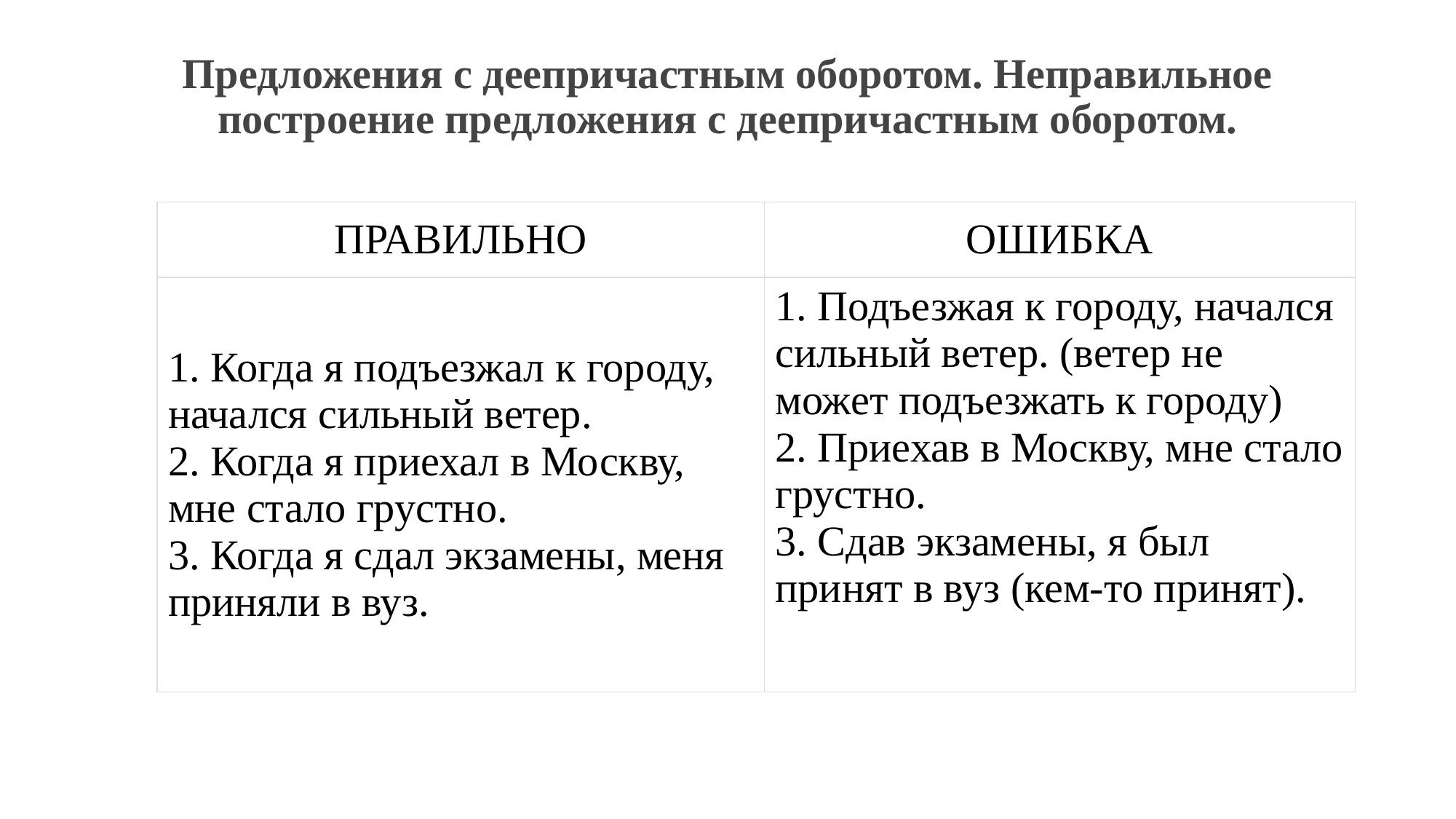

# Предложения с деепричастным оборотом. Неправильное построение предложения с деепричастным оборотом.
| ПРАВИЛЬНО | ОШИБКА |
| --- | --- |
| 1. Когда я подъезжал к городу, начался сильный ветер. 2. Когда я приехал в Москву, мне стало грустно. 3. Когда я сдал экзамены, меня приняли в вуз. | 1. Подъезжая к городу, начался сильный ветер. (ветер не может подъезжать к городу) 2. Приехав в Москву, мне стало грустно. 3. Сдав экзамены, я был принят в вуз (кем-то принят). |